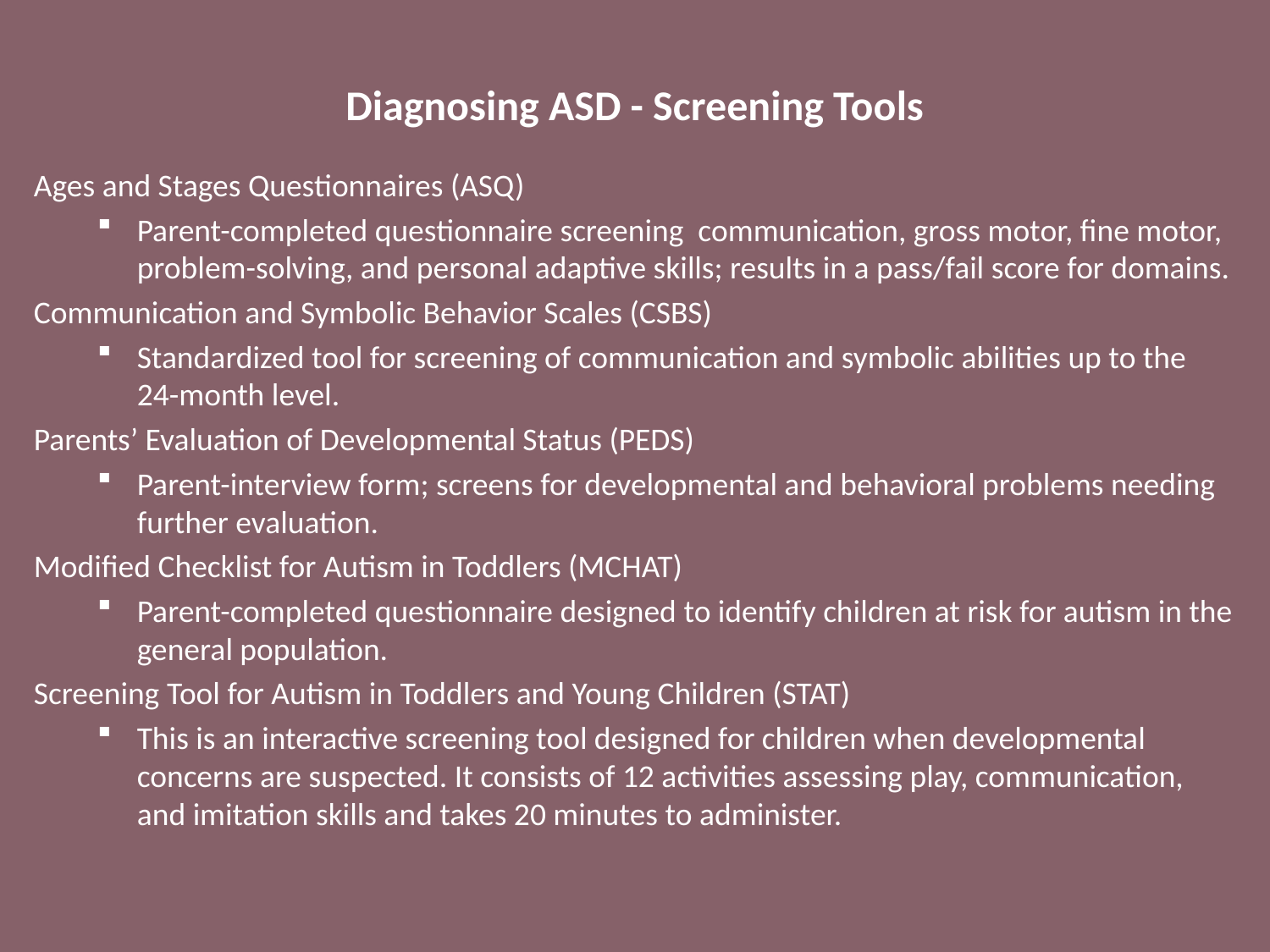

# Diagnosing ASD - Screening Tools
Ages and Stages Questionnaires (ASQ)
Parent-completed questionnaire screening  communication, gross motor, fine motor, problem-solving, and personal adaptive skills; results in a pass/fail score for domains.
Communication and Symbolic Behavior Scales (CSBS)
Standardized tool for screening of communication and symbolic abilities up to the 24-month level.
Parents’ Evaluation of Developmental Status (PEDS)
Parent-interview form; screens for developmental and behavioral problems needing further evaluation.
Modified Checklist for Autism in Toddlers (MCHAT)
Parent-completed questionnaire designed to identify children at risk for autism in the general population.
Screening Tool for Autism in Toddlers and Young Children (STAT)
This is an interactive screening tool designed for children when developmental concerns are suspected. It consists of 12 activities assessing play, communication, and imitation skills and takes 20 minutes to administer.